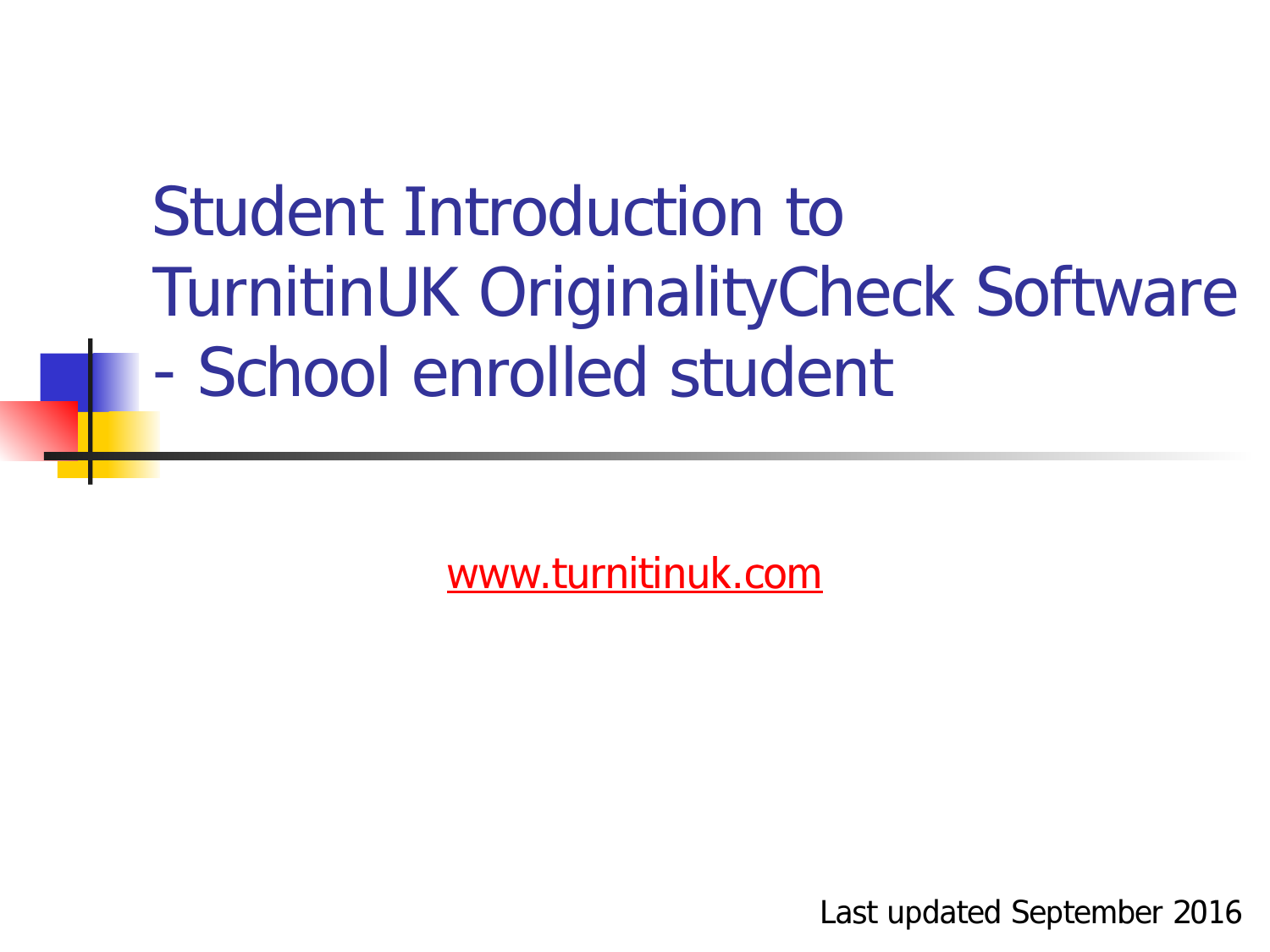

# Student Introduction to TurnitinUK OriginalityCheck Software - School enrolled student
www.turnitinuk.com
Last updated September 2016